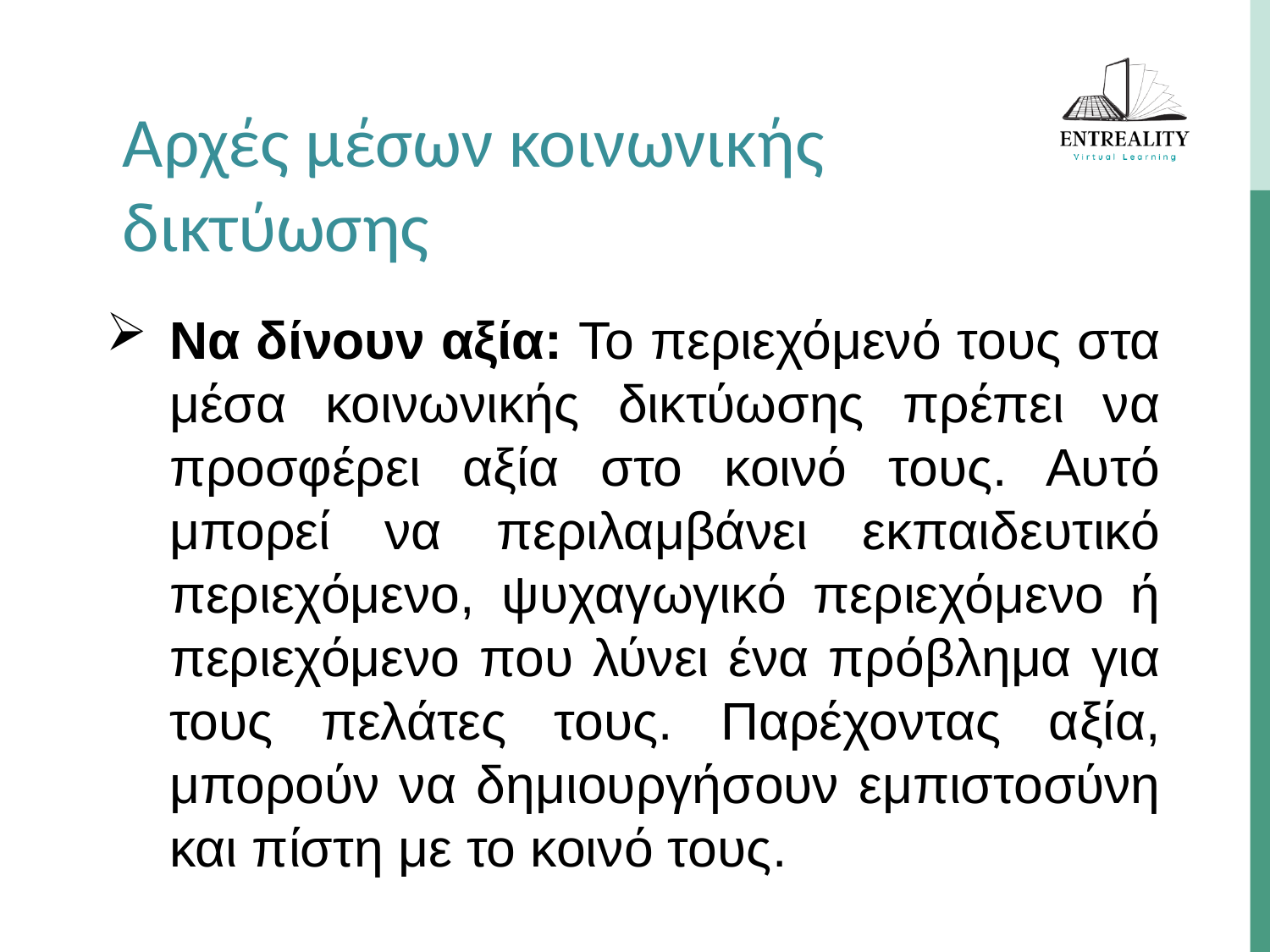

Αρχές μέσων κοινωνικής δικτύωσης

Να δίνουν αξία: Το περιεχόμενό τους στα μέσα κοινωνικής δικτύωσης πρέπει να προσφέρει αξία στο κοινό τους. Αυτό μπορεί να περιλαμβάνει εκπαιδευτικό περιεχόμενο, ψυχαγωγικό περιεχόμενο ή περιεχόμενο που λύνει ένα πρόβλημα για τους πελάτες τους. Παρέχοντας αξία, μπορούν να δημιουργήσουν εμπιστοσύνη και πίστη με το κοινό τους.